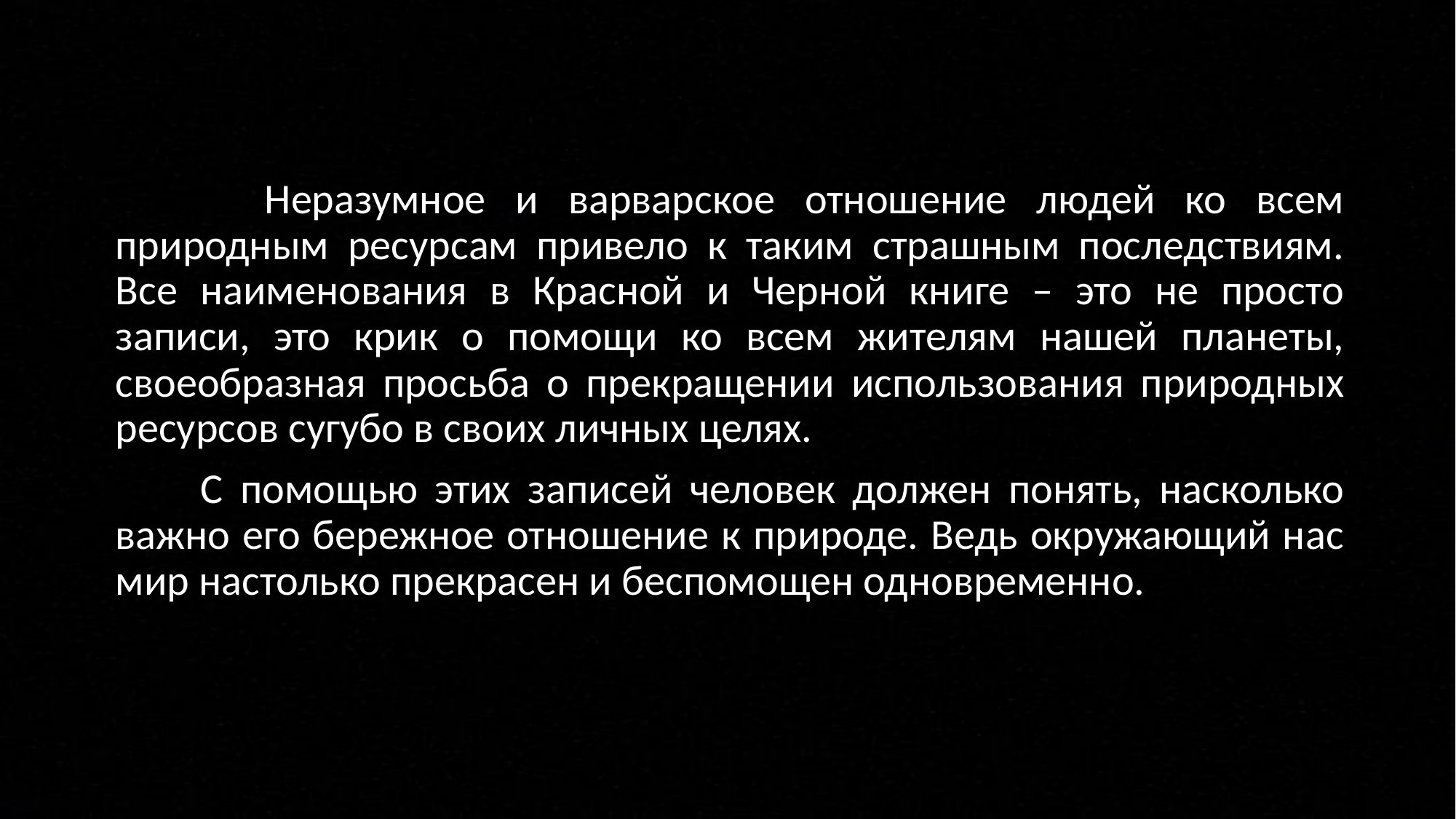

Неразумное и варварское отношение людей ко всем природным ресурсам привело к таким страшным последствиям. Все наименования в Красной и Черной книге – это не просто записи, это крик о помощи ко всем жителям нашей планеты, своеобразная просьба о прекращении использования природных ресурсов сугубо в своих личных целях.
     С помощью этих записей человек должен понять, насколько важно его бережное отношение к природе. Ведь окружающий нас мир настолько прекрасен и беспомощен одновременно.